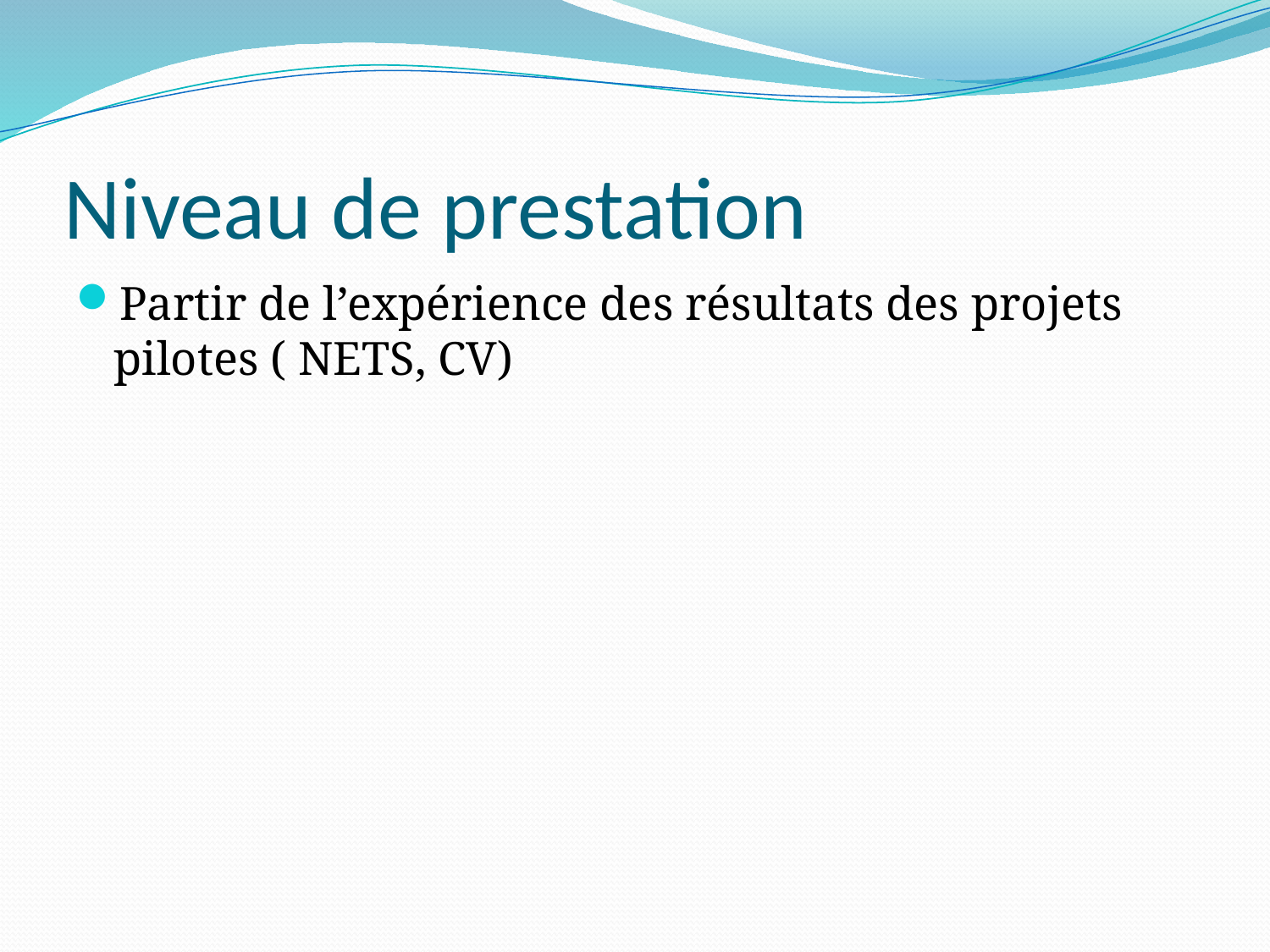

# Niveau de prestation
Partir de l’expérience des résultats des projets pilotes ( NETS, CV)